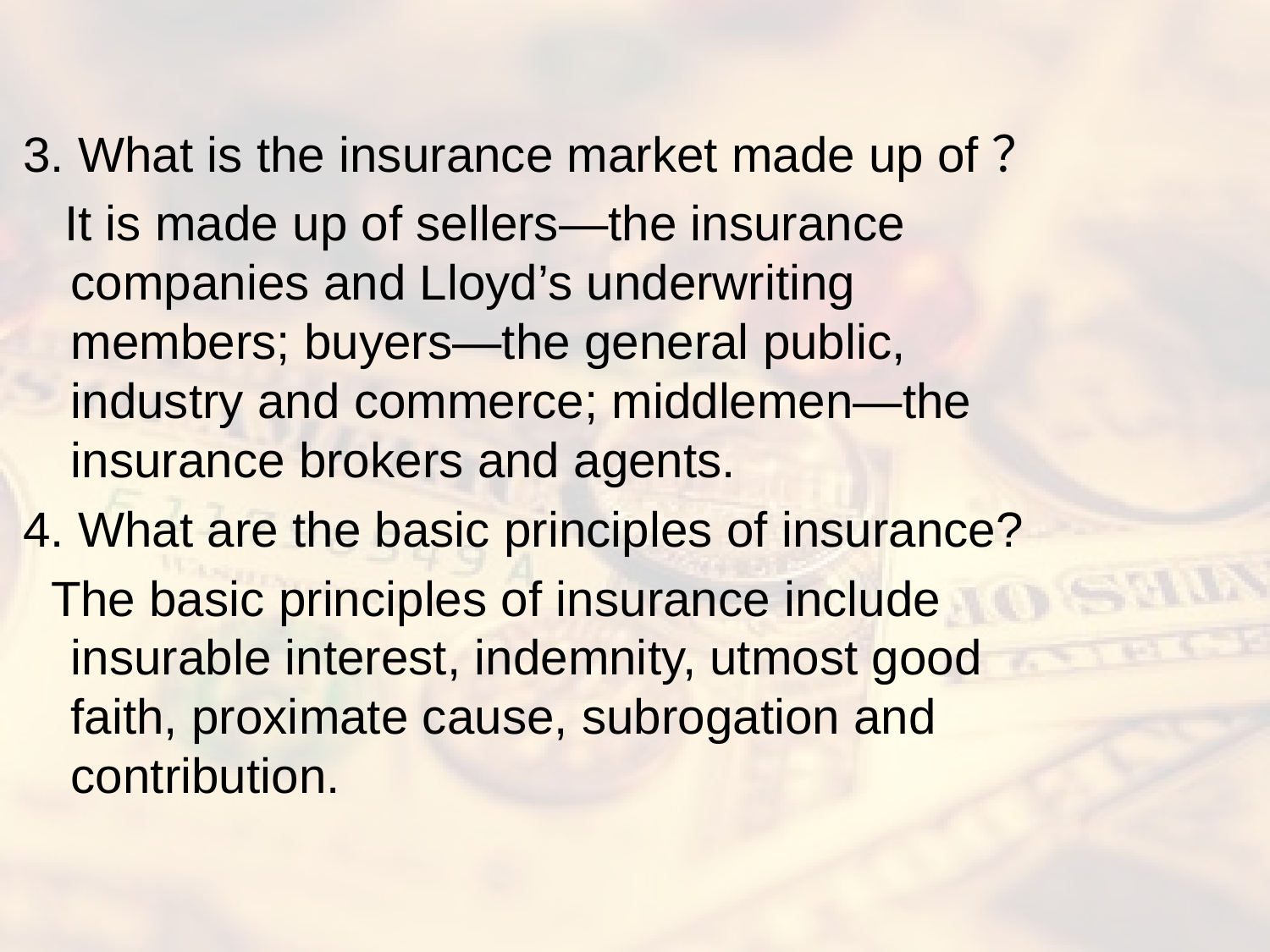

#
3. What is the insurance market made up of？
   It is made up of sellers—the insurance companies and Lloyd’s underwriting members; buyers—the general public, industry and commerce; middlemen—the insurance brokers and agents.
4. What are the basic principles of insurance?
  The basic principles of insurance include insurable interest, indemnity, utmost good faith, proximate cause, subrogation and contribution.